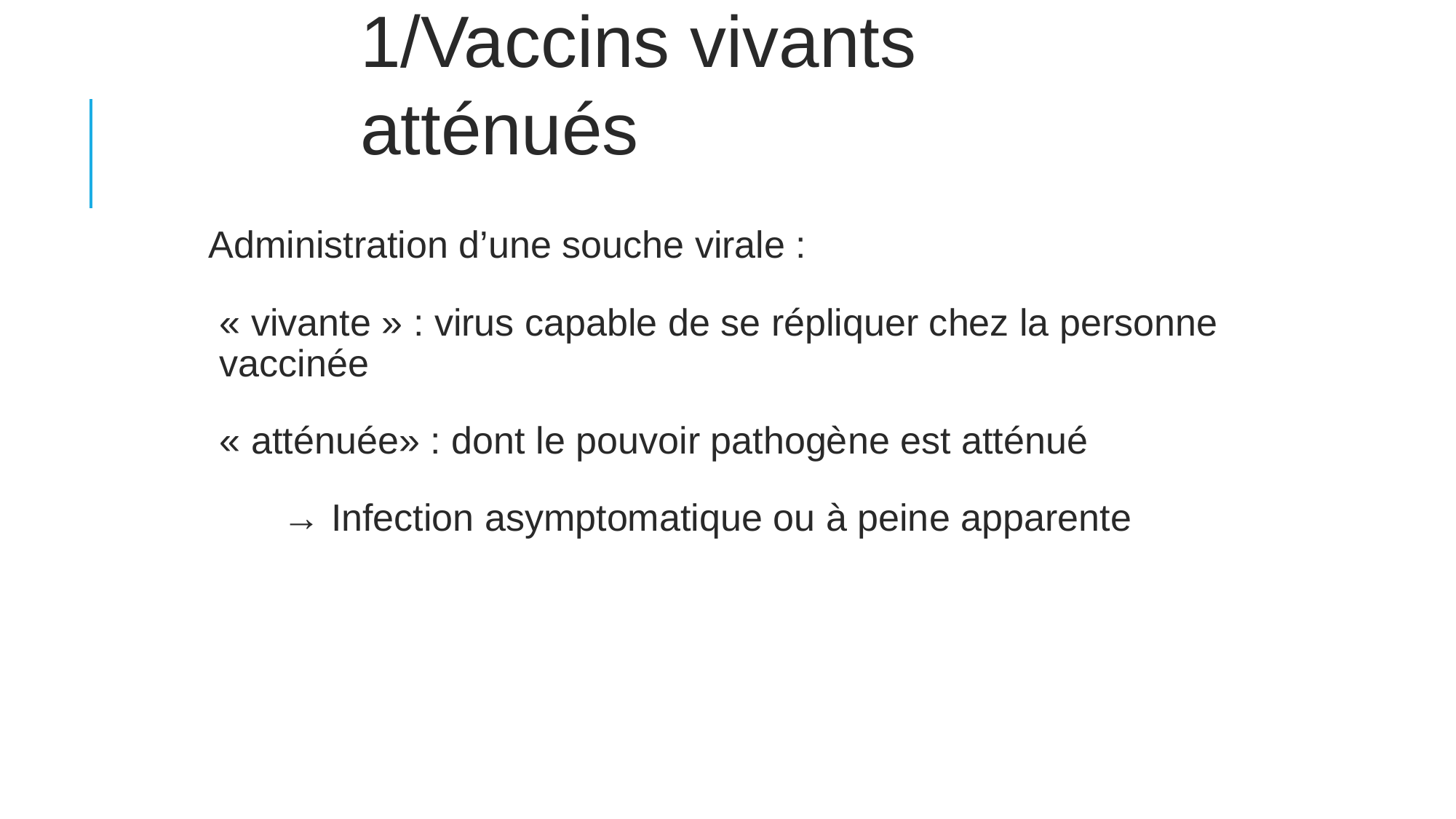

1/Vaccins vivants atténués
Administration d’une souche virale :
« vivante » : virus capable de se répliquer chez la personne vaccinée
« atténuée» : dont le pouvoir pathogène est atténué
       → Infection asymptomatique ou à peine apparente